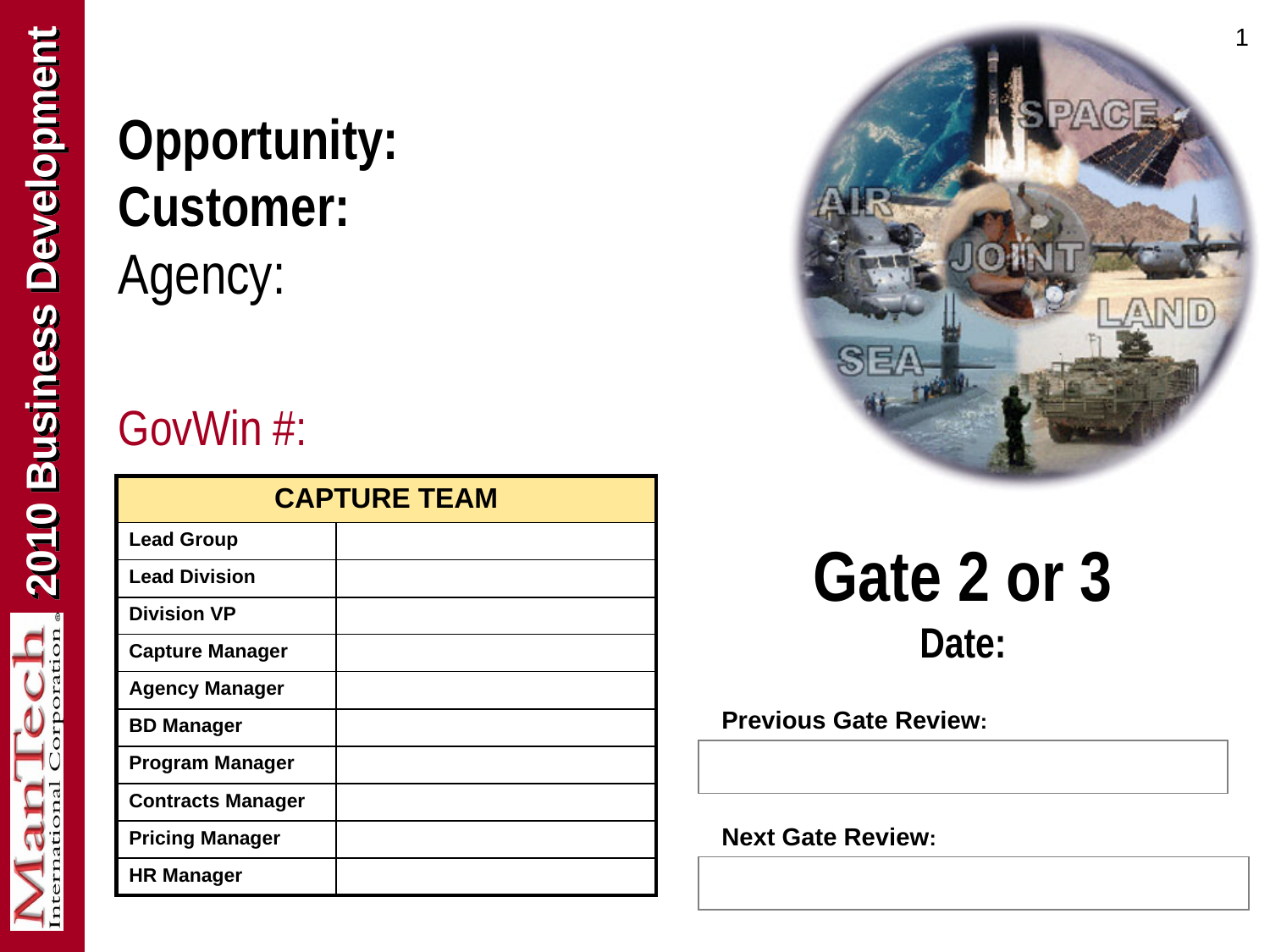

1

Opportunity:
Customer:
Agency:

GovWin #:
| CAPTURE TEAM |  |
| --- | --- |
| Lead Group |  |
| Lead Division |  |
| Division VP |  |
| Capture Manager |  |
| Agency Manager |  |
| BD Manager |  |
| Program Manager |  |
| Contracts Manager |  |
| Pricing Manager |  |
| HR Manager |  |
Gate 2 or 3
Date:
Previous Gate Review:

Next Gate Review: